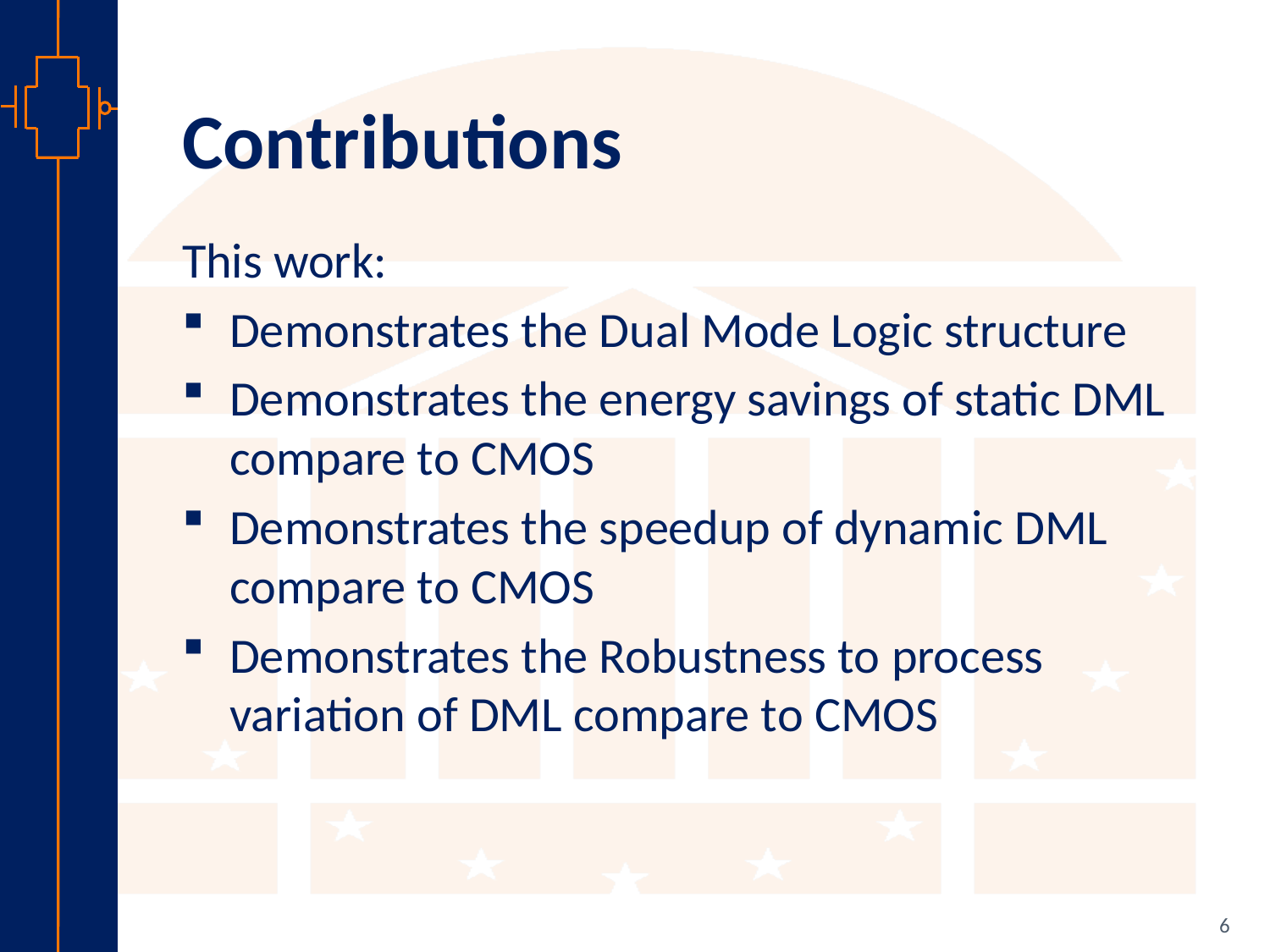

# Contributions
This work:
Demonstrates the Dual Mode Logic structure
Demonstrates the energy savings of static DML compare to CMOS
Demonstrates the speedup of dynamic DML compare to CMOS
Demonstrates the Robustness to process variation of DML compare to CMOS
6